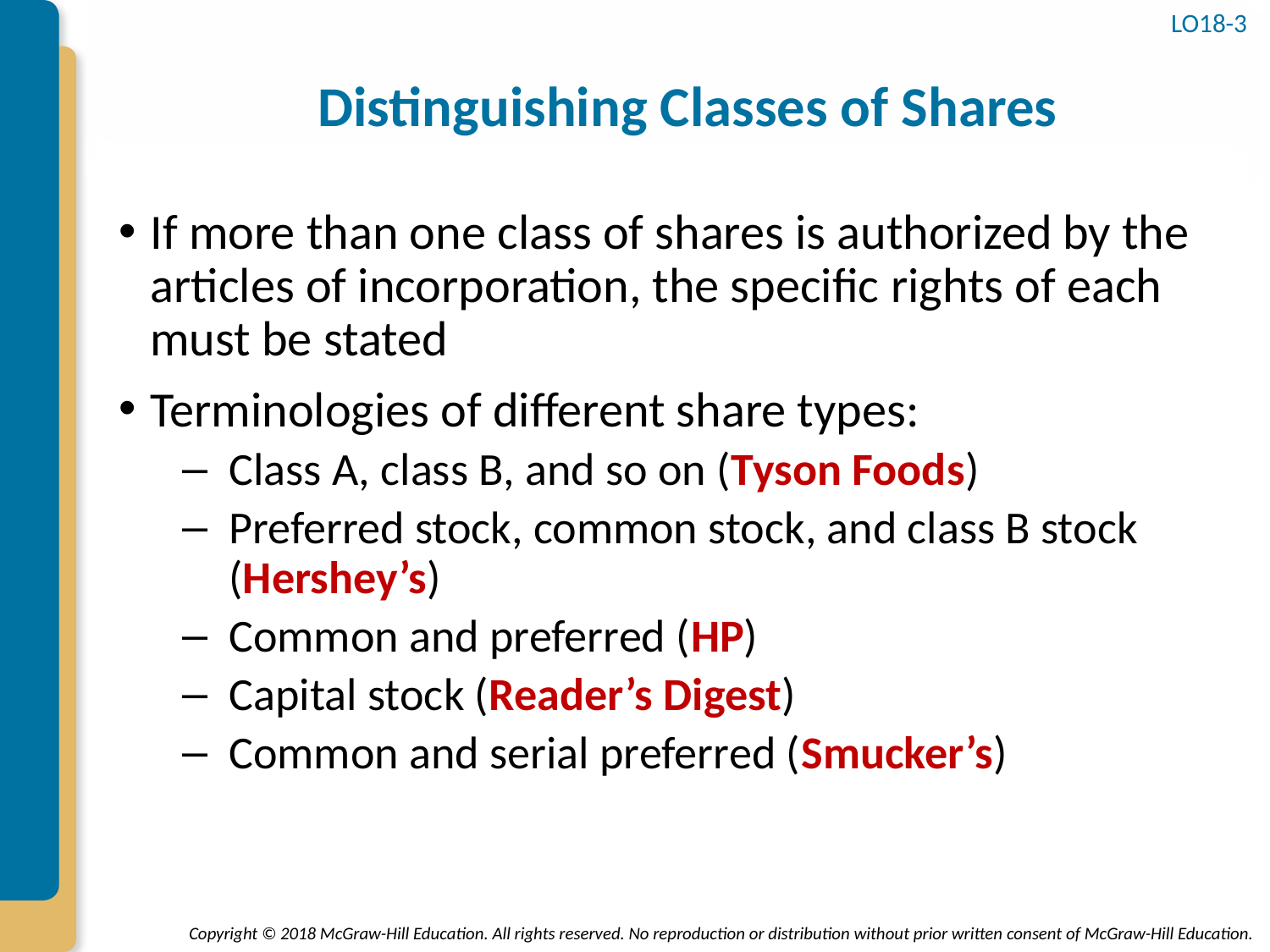

# Distinguishing Classes of Shares
LO18-3
If more than one class of shares is authorized by the articles of incorporation, the specific rights of each must be stated
Terminologies of different share types:
Class A, class B, and so on (Tyson Foods)
Preferred stock, common stock, and class B stock (Hershey’s)
Common and preferred (HP)
Capital stock (Reader’s Digest)
Common and serial preferred (Smucker’s)